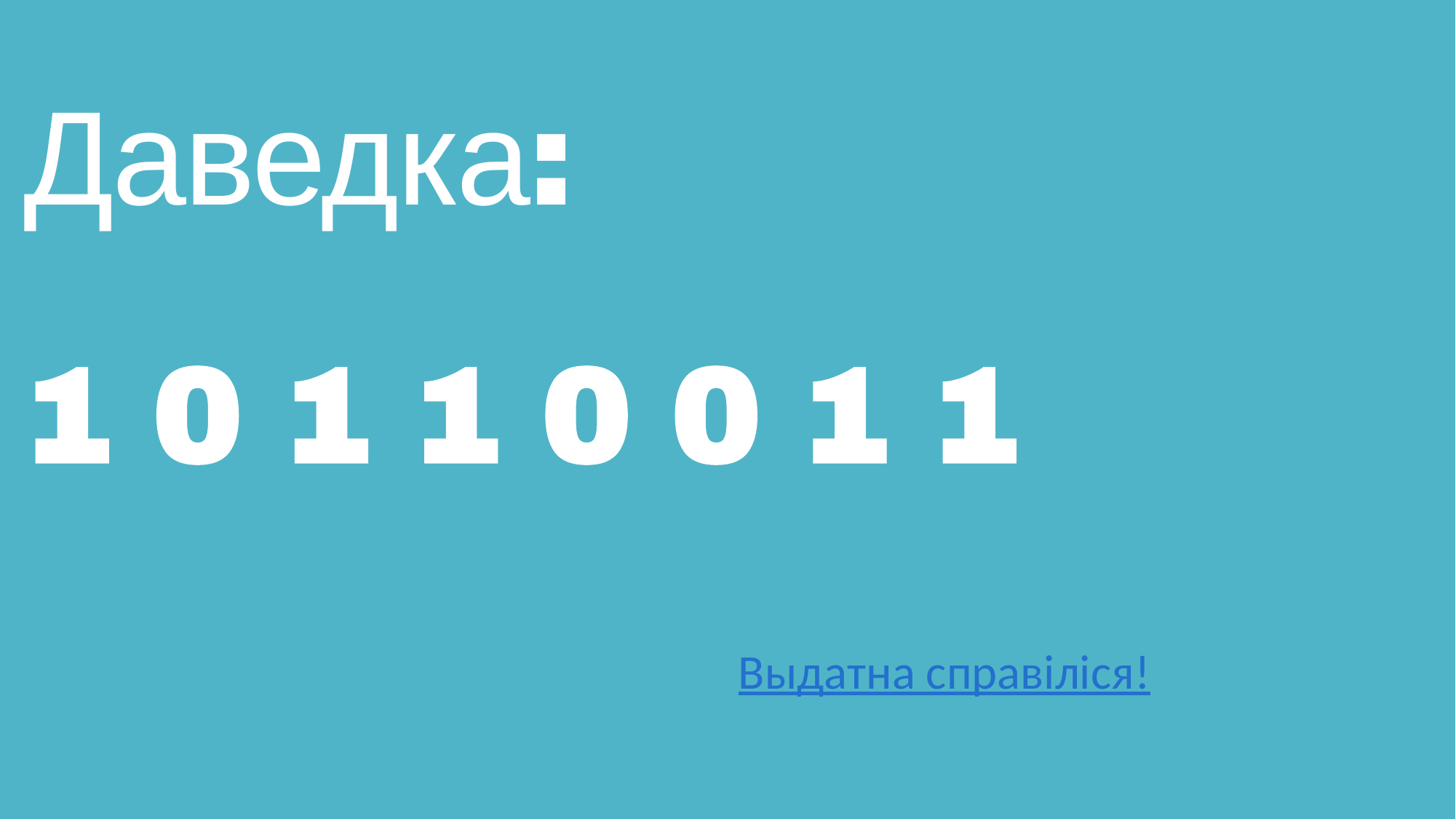

# Даведка: 1 0 1 1 0 0 1 1
Выдатна справіліся!